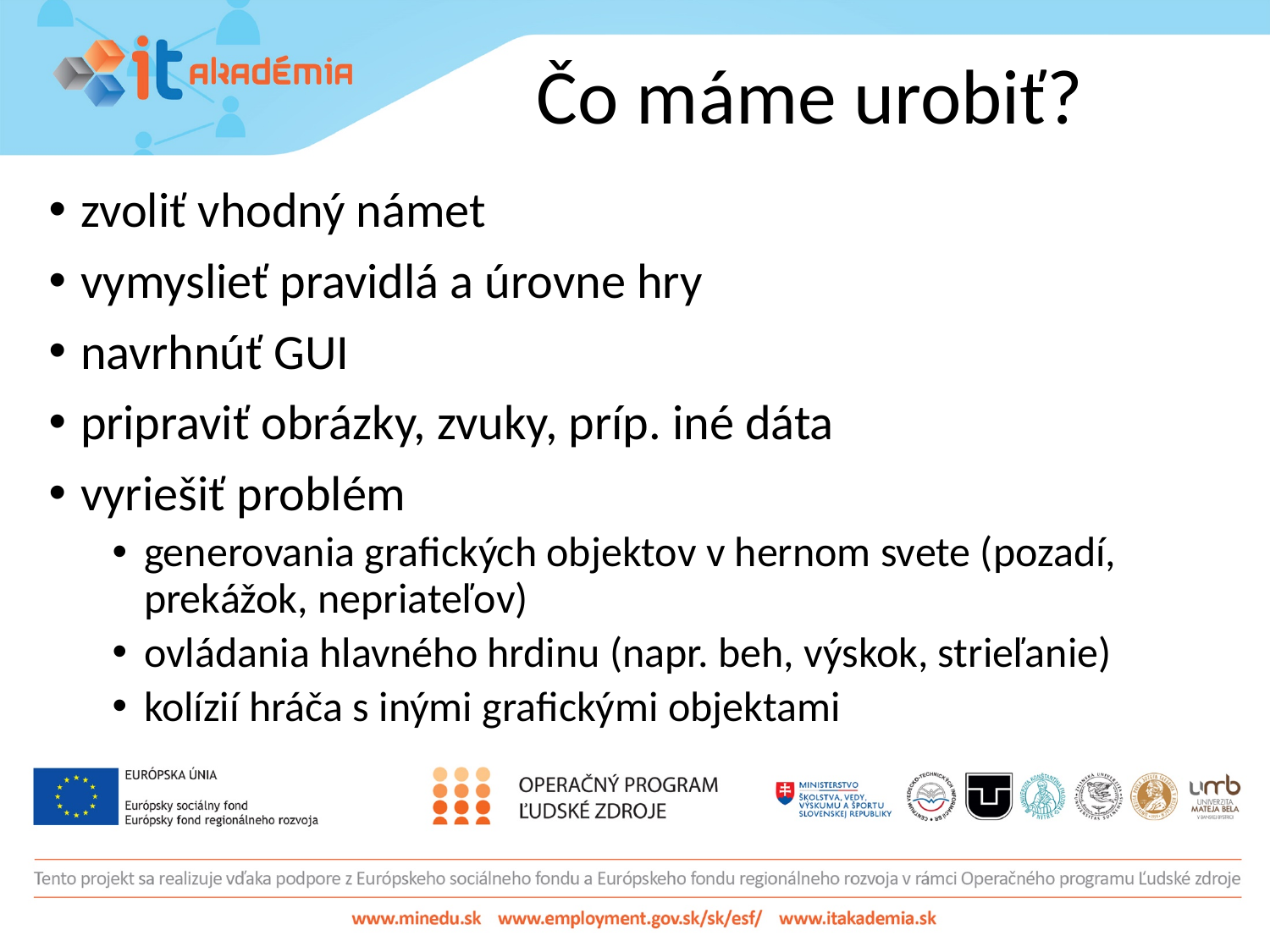

# Čo máme urobiť?
zvoliť vhodný námet
vymyslieť pravidlá a úrovne hry
navrhnúť GUI
pripraviť obrázky, zvuky, príp. iné dáta
vyriešiť problém
generovania grafických objektov v hernom svete (pozadí, prekážok, nepriateľov)
ovládania hlavného hrdinu (napr. beh, výskok, strieľanie)
kolízií hráča s inými grafickými objektami